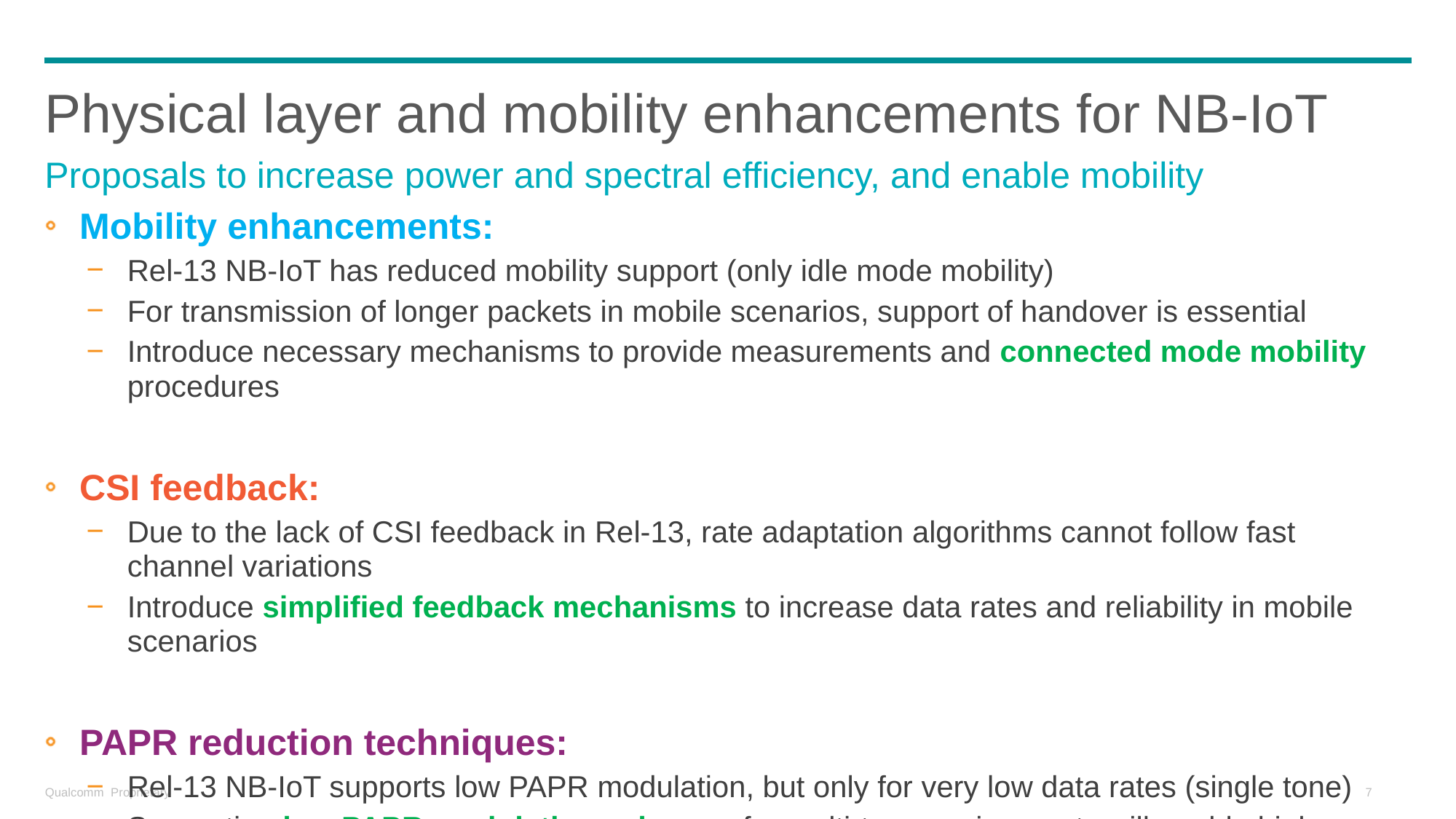

# Physical layer and mobility enhancements for NB-IoT
Proposals to increase power and spectral efficiency, and enable mobility
Mobility enhancements:
Rel-13 NB-IoT has reduced mobility support (only idle mode mobility)
For transmission of longer packets in mobile scenarios, support of handover is essential
Introduce necessary mechanisms to provide measurements and connected mode mobility procedures

CSI feedback:
Due to the lack of CSI feedback in Rel-13, rate adaptation algorithms cannot follow fast channel variations
Introduce simplified feedback mechanisms to increase data rates and reliability in mobile scenarios

PAPR reduction techniques:
Rel-13 NB-IoT supports low PAPR modulation, but only for very low data rates (single tone)
Supporting low PAPR modulation schemes for multi-tone assignments will enable higher PA efficiency or simpler PA architecture while maintaining higher data rates